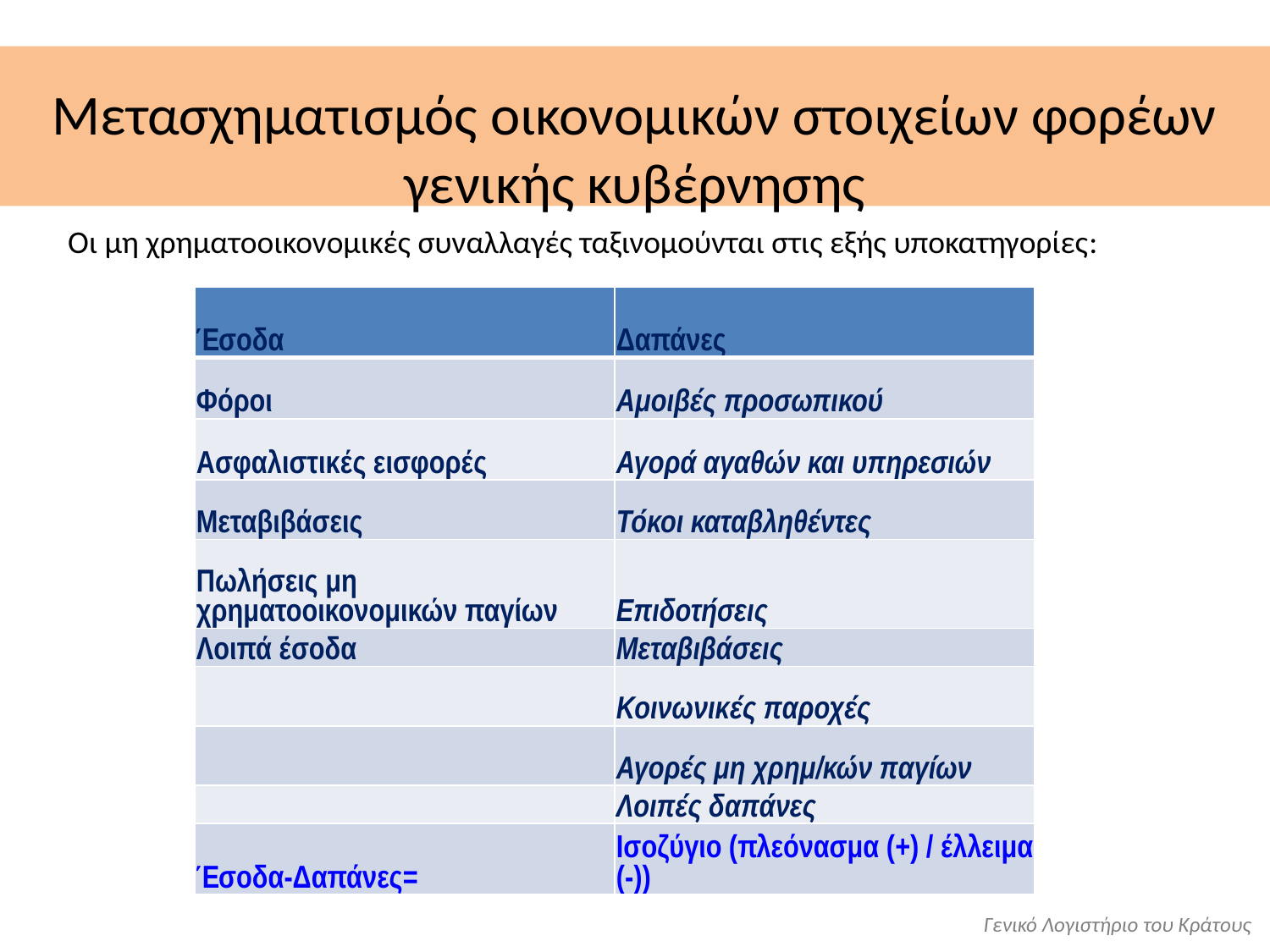

# Μετασχηματισμός οικονομικών στοιχείων φορέων γενικής κυβέρνησης
Οι μη χρηματοοικονομικές συναλλαγές ταξινομούνται στις εξής υποκατηγορίες:

| Έσοδα | Δαπάνες |
| --- | --- |
| Φόροι | Αμοιβές προσωπικού |
| Ασφαλιστικές εισφορές | Αγορά αγαθών και υπηρεσιών |
| Μεταβιβάσεις | Τόκοι καταβληθέντες |
| Πωλήσεις μη χρηματοοικονομικών παγίων | Επιδοτήσεις |
| Λοιπά έσοδα | Μεταβιβάσεις |
|  | Κοινωνικές παροχές |
|  | Αγορές μη χρημ/κών παγίων |
|  | Λοιπές δαπάνες |
| Έσοδα-Δαπάνες= | Ισοζύγιο (πλεόνασμα (+) / έλλειμα (-)) |
Γενικό Λογιστήριο του Κράτους